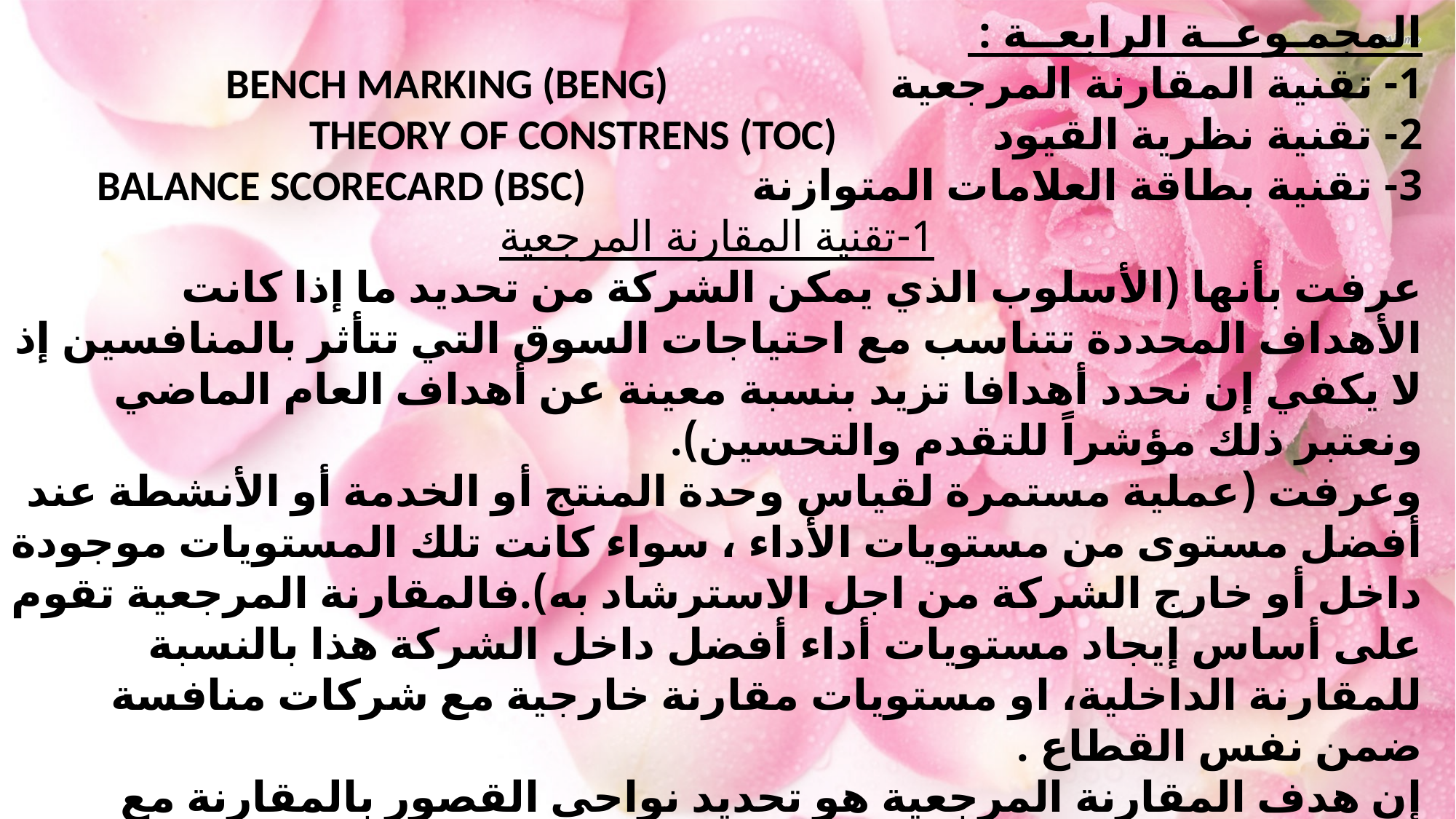

المجمـوعــة الرابعــة :
1- تقنية المقارنة المرجعية                    BENCH MARKING (BENG)
2- تقنية نظرية القيود    	          THEORY OF CONSTRENS (TOC)
3- تقنية بطاقة العلامات المتوازنة               BALANCE SCORECARD (BSC)
1-تقنية المقارنة المرجعية
عرفت بأنها (الأسلوب الذي يمكن الشركة من تحديد ما إذا كانت الأهداف المحددة تتناسب مع احتياجات السوق التي تتأثر بالمنافسين إذ لا يكفي إن نحدد أهدافا تزيد بنسبة معينة عن أهداف العام الماضي ونعتبر ذلك مؤشراً للتقدم والتحسين).
وعرفت (عملية مستمرة لقياس وحدة المنتج أو الخدمة أو الأنشطة عند أفضل مستوى من مستويات الأداء ، سواء كانت تلك المستويات موجودة داخل أو خارج الشركة من اجل الاسترشاد به).فالمقارنة المرجعية تقوم على أساس إيجاد مستويات أداء أفضل داخل الشركة هذا بالنسبة للمقارنة الداخلية، او مستويات مقارنة خارجية مع شركات منافسة ضمن نفس القطاع .
إن هدف المقارنة المرجعية هو تحديد نواحي القصور بالمقارنة مع الآخرين من اجل العمل على استكمال النقص وهو وسيلة للتحقيق من إن الأهداف المراد تحقيقها تتناسب مع احتياجات السوق. وان المقارنة المرجعية تساعد الشركات على قيادة إستراتيجيتها بشكل منظم وتقسم إلى ثلاثة أنواع :